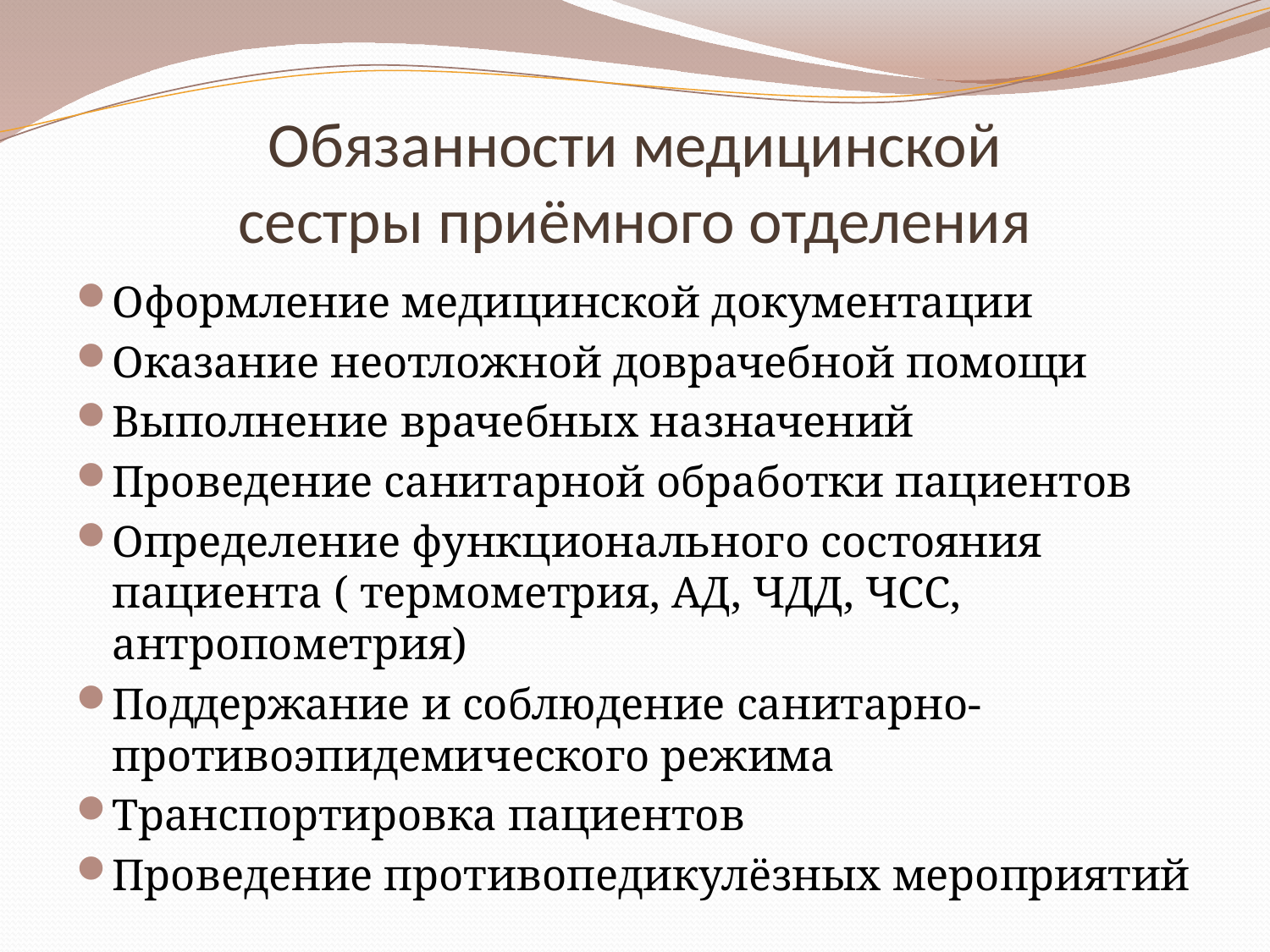

# Обязанности медицинской сестры приёмного отделения
Оформление медицинской документации
Оказание неотложной доврачебной помощи
Выполнение врачебных назначений
Проведение санитарной обработки пациентов
Определение функционального состояния пациента ( термометрия, АД, ЧДД, ЧСС, антропометрия)
Поддержание и соблюдение санитарно-противоэпидемического режима
Транспортировка пациентов
Проведение противопедикулёзных мероприятий